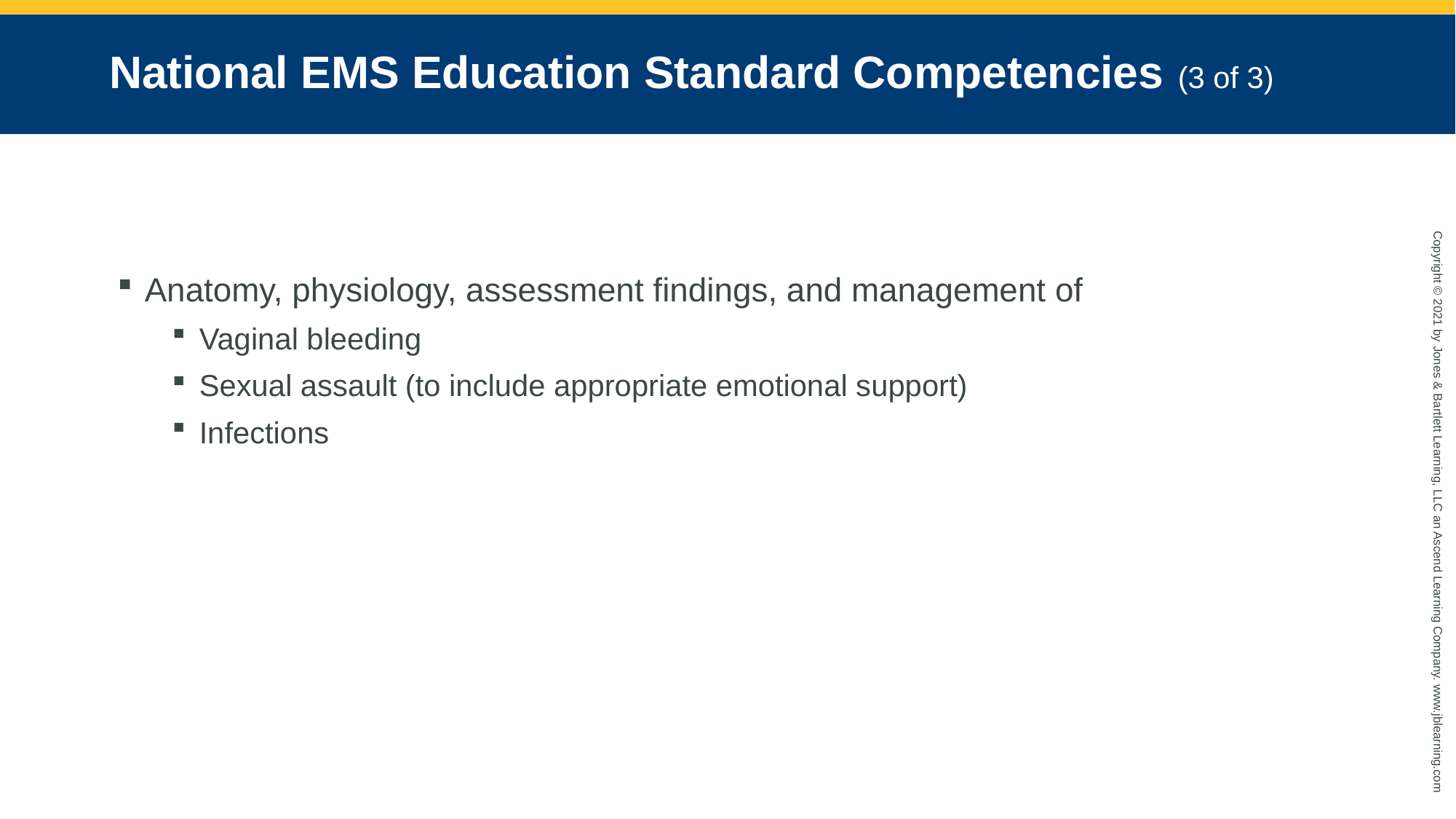

# National EMS Education Standard Competencies (3 of 3)
Anatomy, physiology, assessment findings, and management of
Vaginal bleeding
Sexual assault (to include appropriate emotional support)
Infections